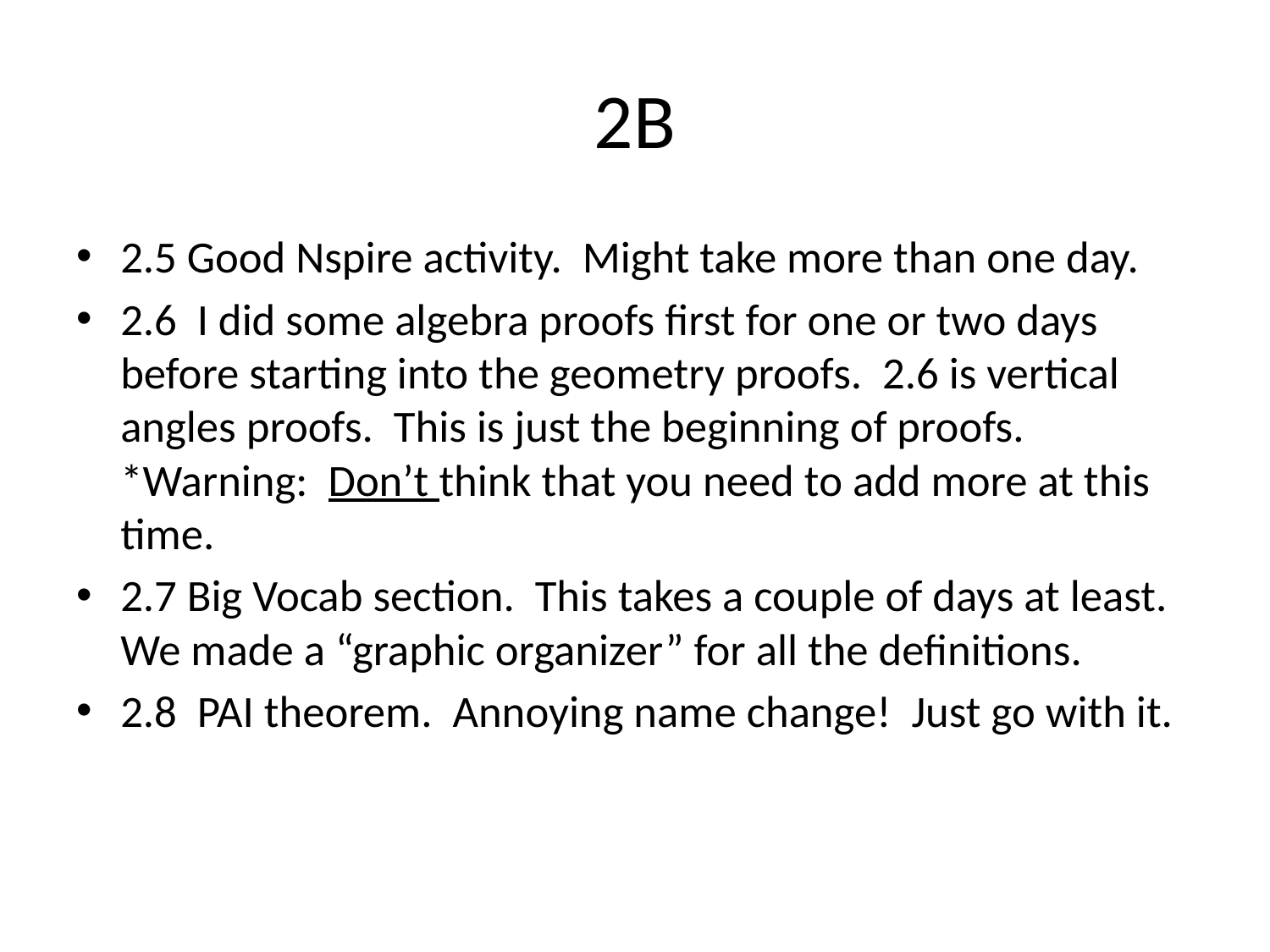

# 2B
2.5 Good Nspire activity.  Might take more than one day.
2.6  I did some algebra proofs first for one or two days before starting into the geometry proofs.  2.6 is vertical angles proofs.  This is just the beginning of proofs. *Warning:  Don’t think that you need to add more at this time.
2.7 Big Vocab section.  This takes a couple of days at least.  We made a “graphic organizer” for all the definitions.
2.8  PAI theorem.  Annoying name change!  Just go with it.